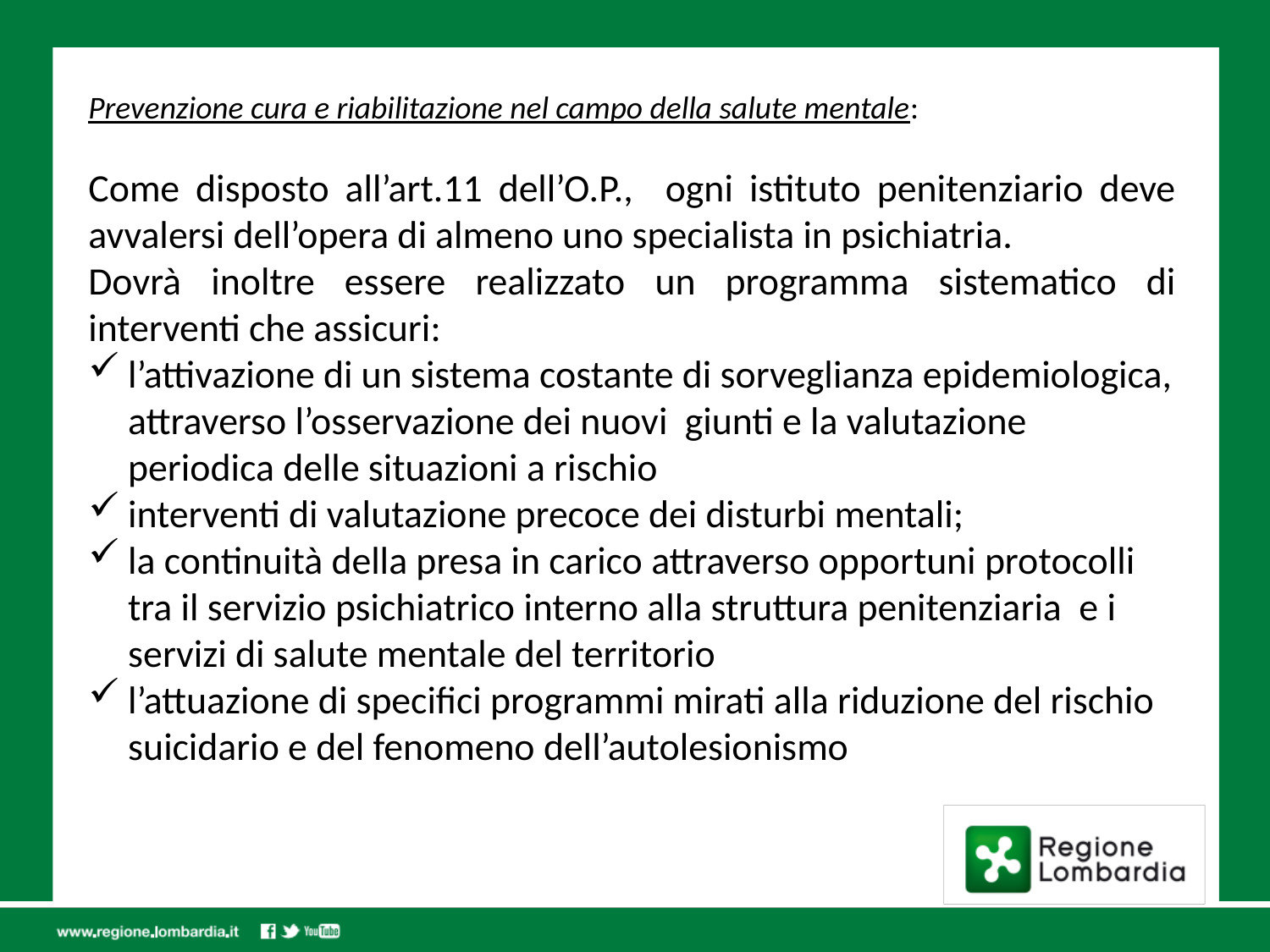

Prevenzione cura e riabilitazione nel campo della salute mentale:

Come disposto all’art.11 dell’O.P.,  ogni istituto penitenziario deve avvalersi dell’opera di almeno uno specialista in psichiatria.
Dovrà inoltre essere realizzato un programma sistematico di interventi che assicuri:
l’attivazione di un sistema costante di sorveglianza epidemiologica, attraverso l’osservazione dei nuovi  giunti e la valutazione periodica delle situazioni a rischio
interventi di valutazione precoce dei disturbi mentali;
la continuità della presa in carico attraverso opportuni protocolli tra il servizio psichiatrico interno alla struttura penitenziaria  e i servizi di salute mentale del territorio
l’attuazione di specifici programmi mirati alla riduzione del rischio suicidario e del fenomeno dell’autolesionismo